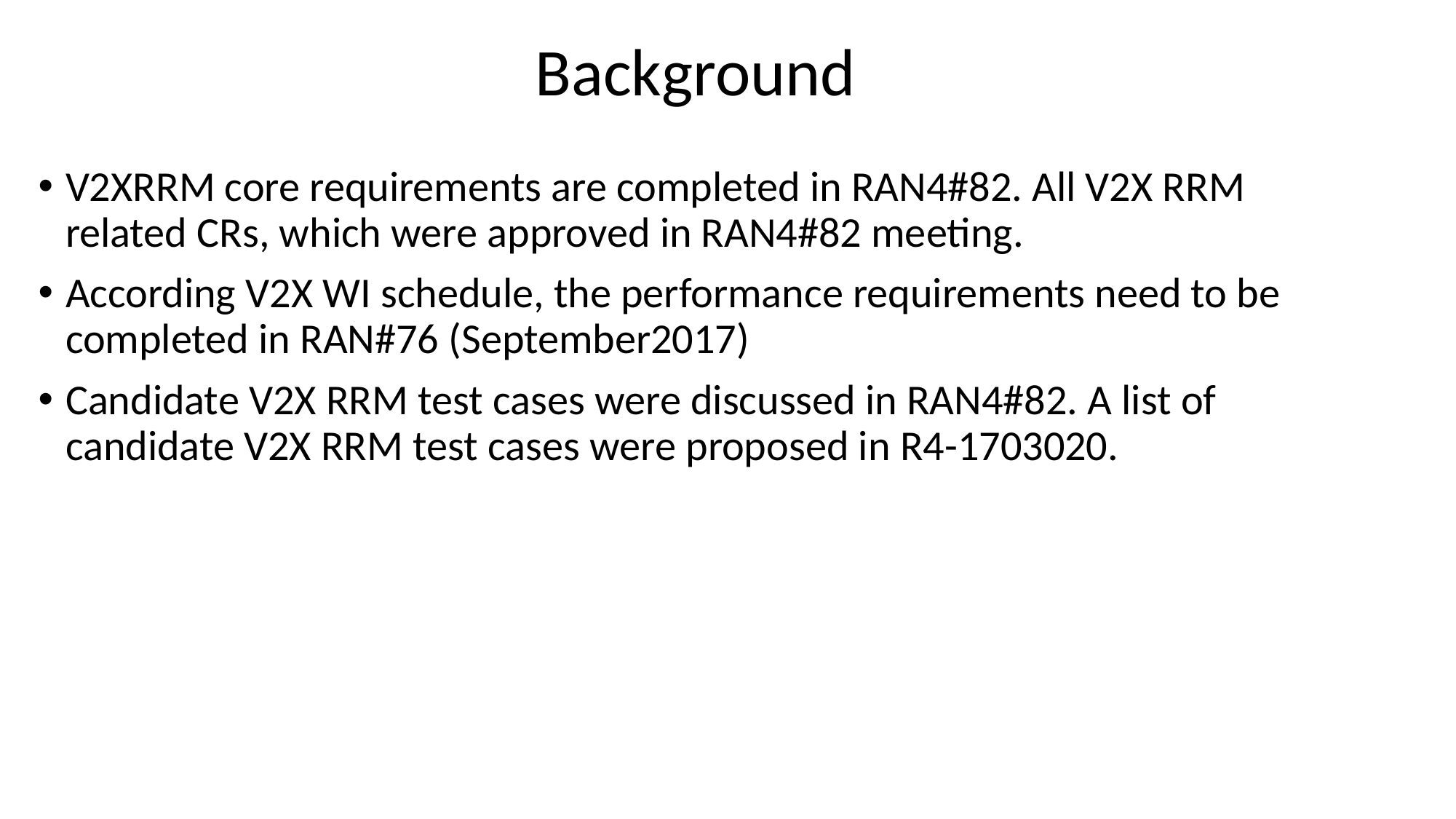

# Background
V2XRRM core requirements are completed in RAN4#82. All V2X RRM related CRs, which were approved in RAN4#82 meeting.
According V2X WI schedule, the performance requirements need to be completed in RAN#76 (September2017)
Candidate V2X RRM test cases were discussed in RAN4#82. A list of candidate V2X RRM test cases were proposed in R4-1703020.